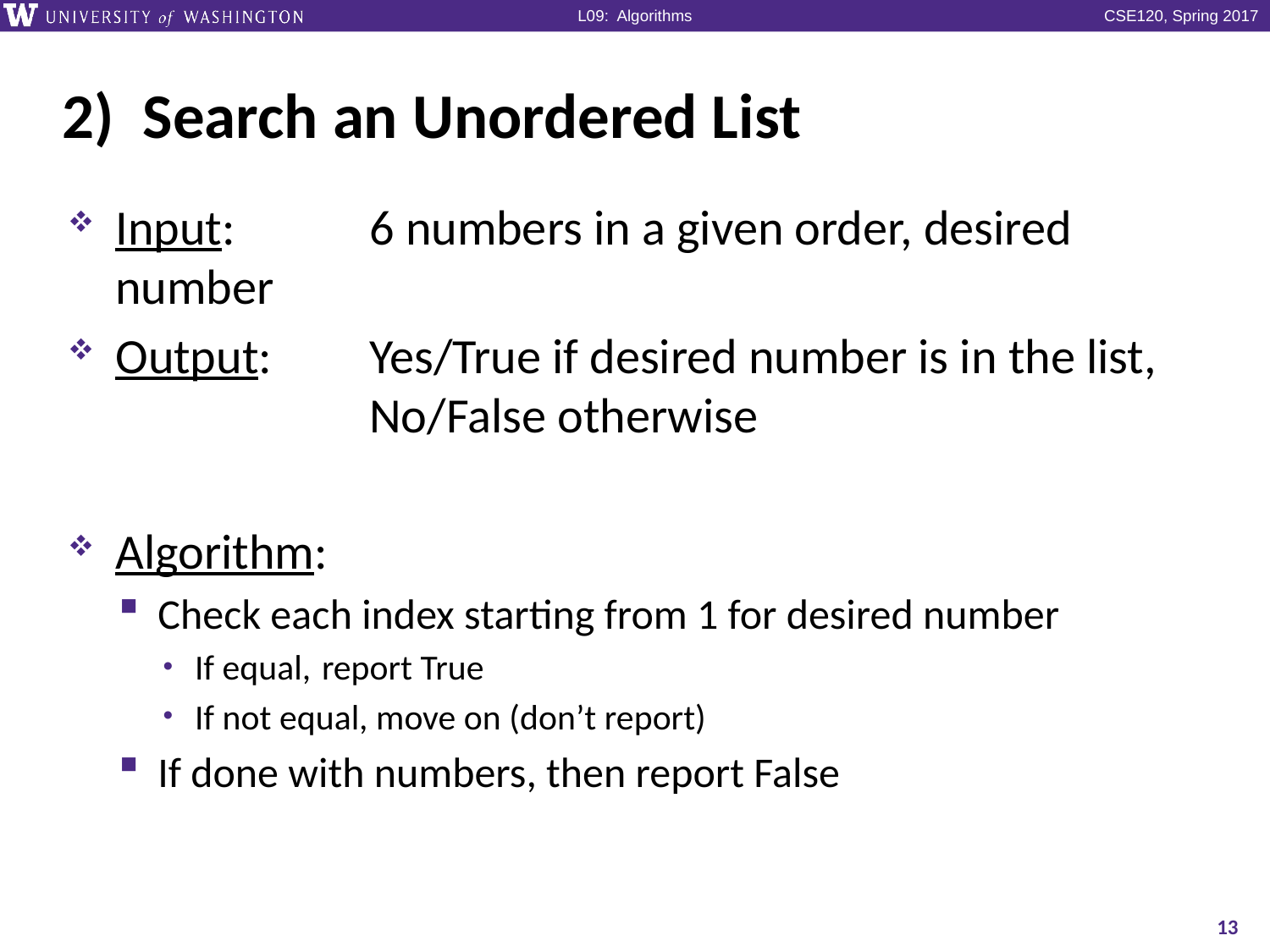

# 2)  Search an Unordered List
Input:  	6 numbers in a given order, desired number
Output:	Yes/True if desired number is in the list,
		No/False otherwise

Algorithm:
Check each index starting from 1 for desired number
If equal, 	report True
If not equal, move on (don’t report)
If done with numbers, then report False

13